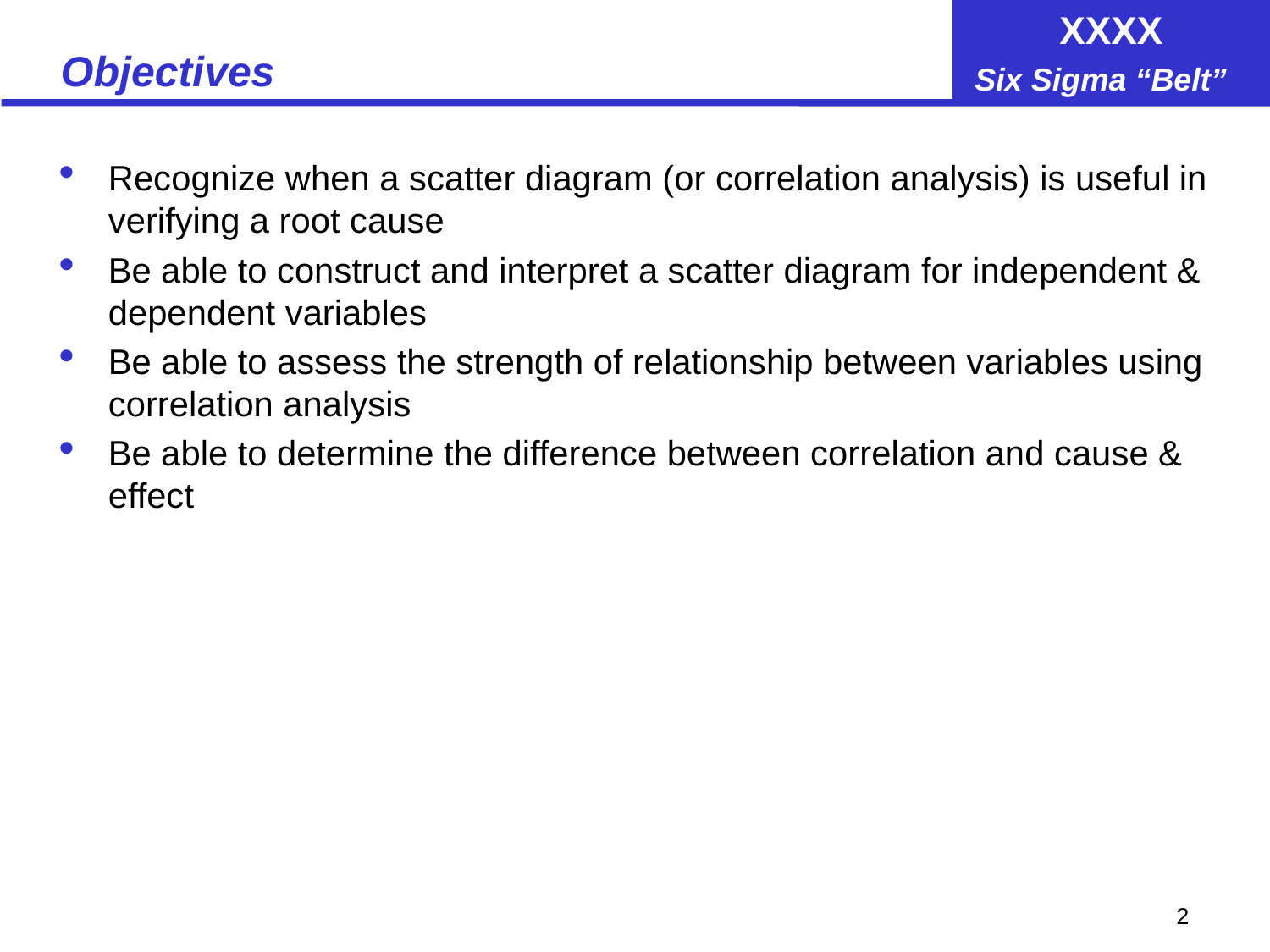

# Objectives
Recognize when a scatter diagram (or correlation analysis) is useful in verifying a root cause
Be able to construct and interpret a scatter diagram for independent & dependent variables
Be able to assess the strength of relationship between variables using correlation analysis
Be able to determine the difference between correlation and cause & effect